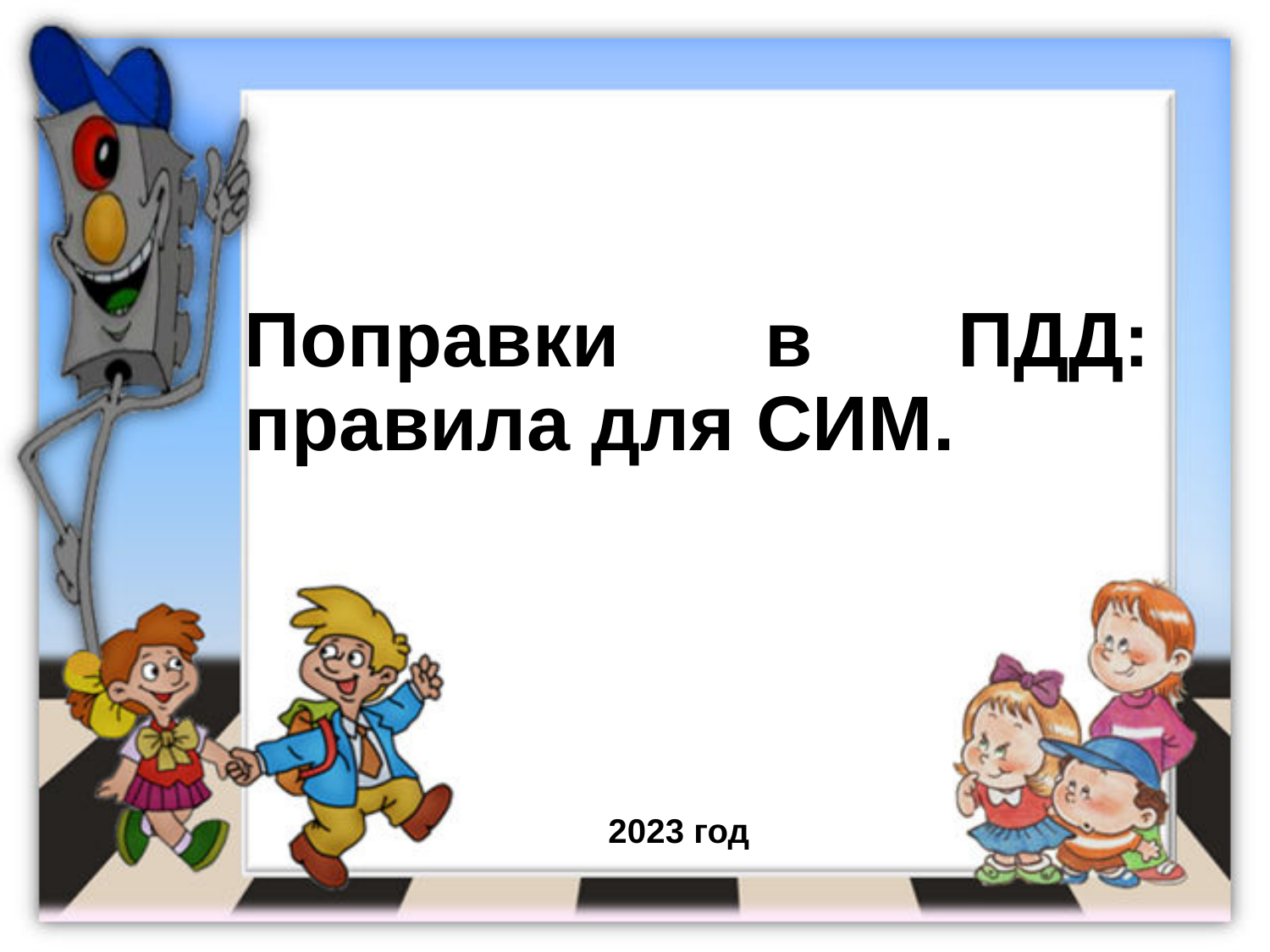

Поправки в ПДД: правила для СИМ.

# 2023 год